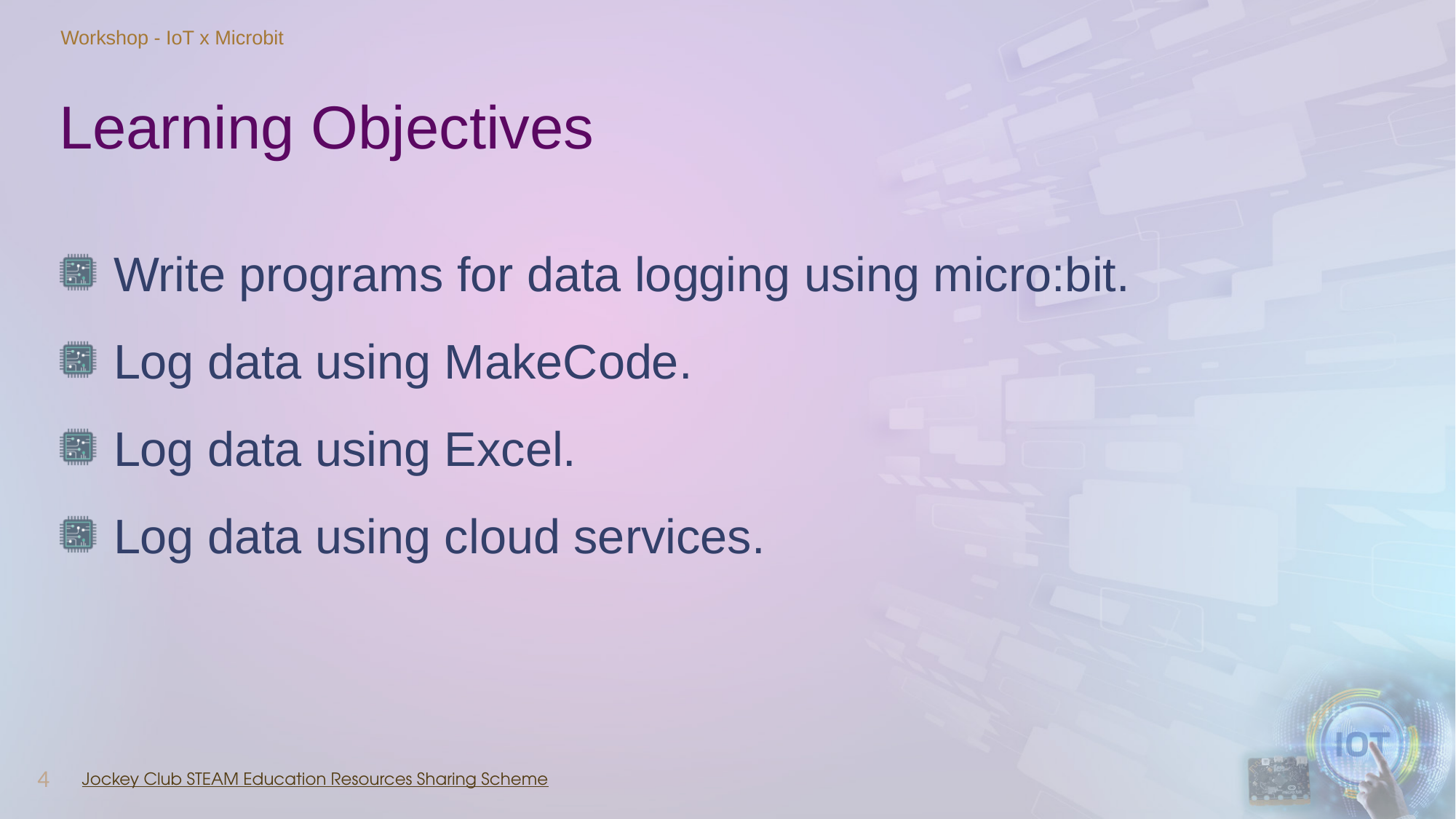

# Learning Objectives
Write programs for data logging using micro:bit.
Log data using MakeCode.
Log data using Excel.
Log data using cloud services.

4